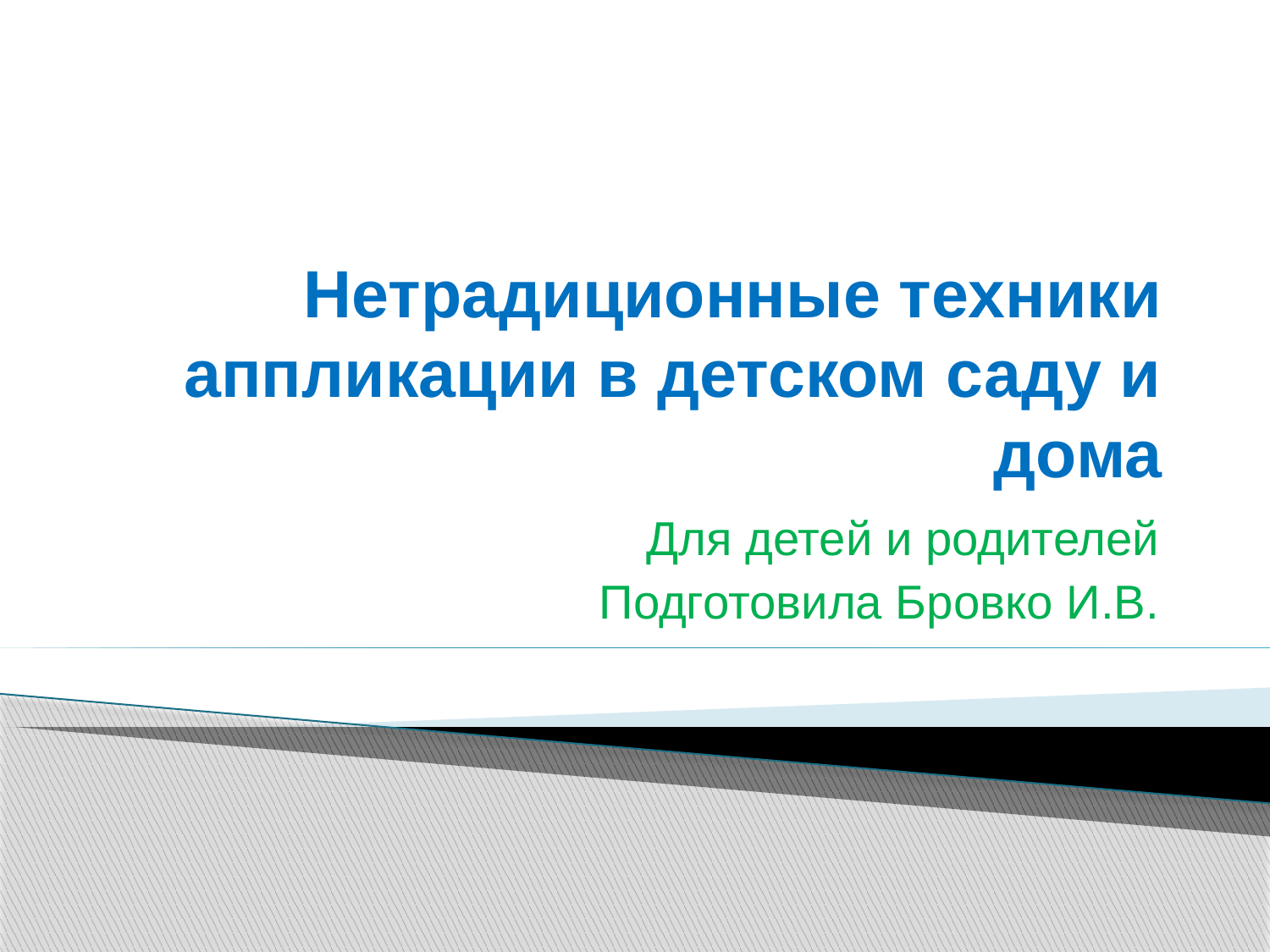

# Нетрадиционные техники аппликации в детском саду и дома
			Для детей и родителей
Подготовила Бровко И.В.